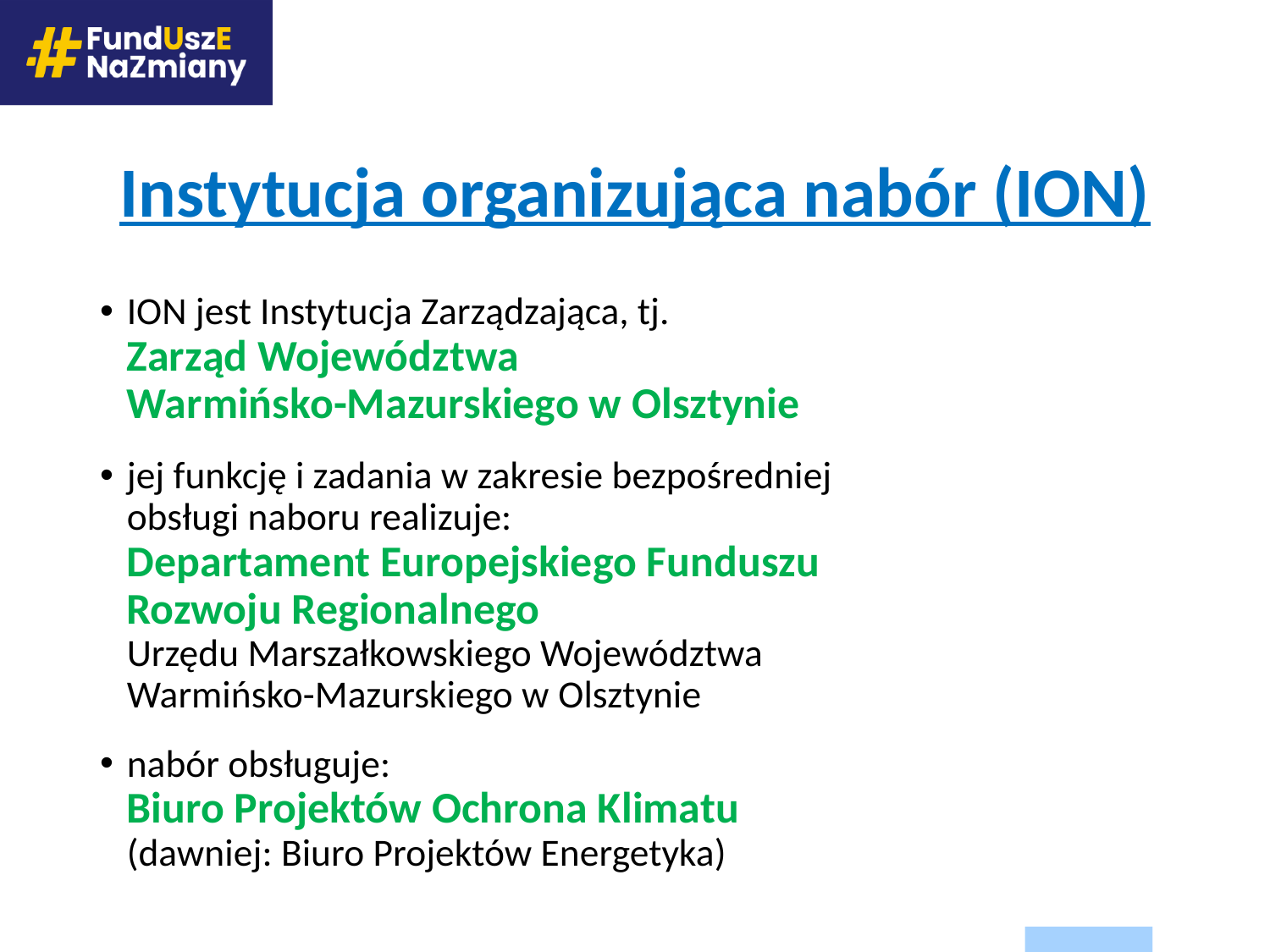

# Instytucja organizująca nabór (ION)
ION jest Instytucja Zarządzająca, tj.
Zarząd Województwa
Warmińsko-Mazurskiego w Olsztynie
jej funkcję i zadania w zakresie bezpośredniej
obsługi naboru realizuje:
Departament Europejskiego Funduszu
Rozwoju Regionalnego
Urzędu Marszałkowskiego Województwa
Warmińsko-Mazurskiego w Olsztynie
nabór obsługuje:
Biuro Projektów Ochrona Klimatu
(dawniej: Biuro Projektów Energetyka)